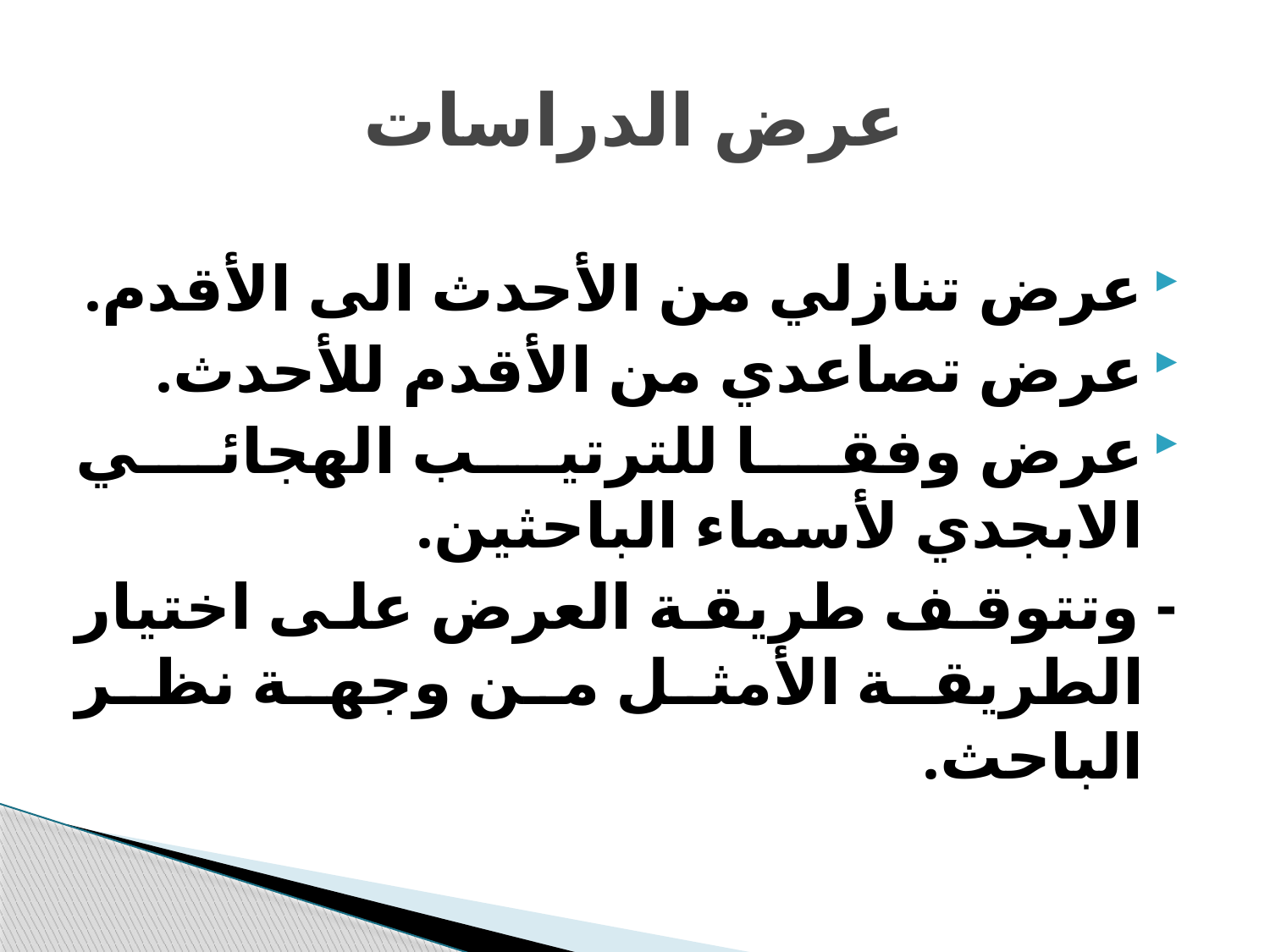

# عرض الدراسات
عرض تنازلي من الأحدث الى الأقدم.
عرض تصاعدي من الأقدم للأحدث.
عرض وفقا للترتيب الهجائي الابجدي لأسماء الباحثين.
- وتتوقف طريقة العرض على اختيار الطريقة الأمثل من وجهة نظر الباحث.